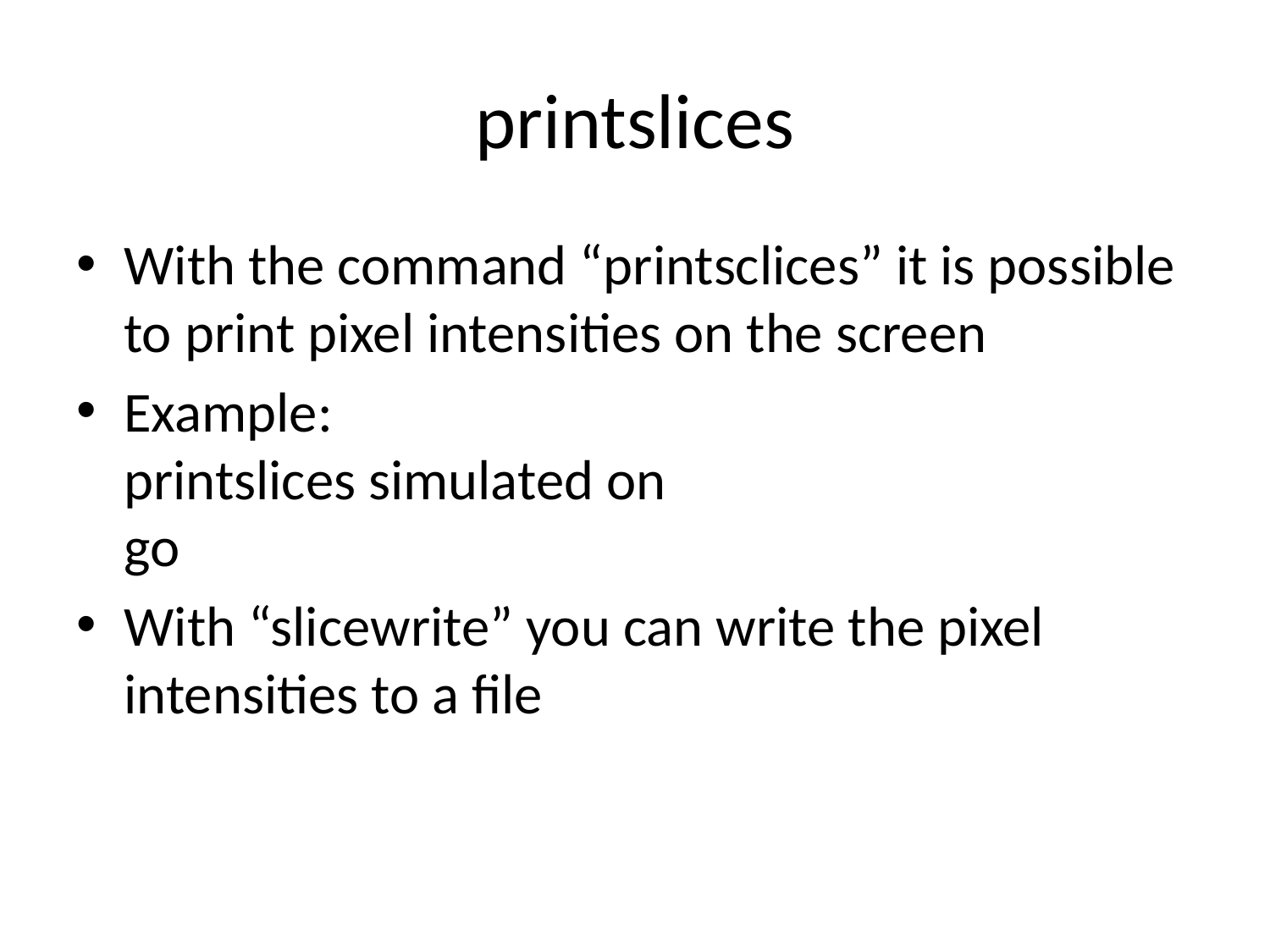

# printslices
With the command “printsclices” it is possible to print pixel intensities on the screen
Example:
printslices simulated on
go
With “slicewrite” you can write the pixel intensities to a file